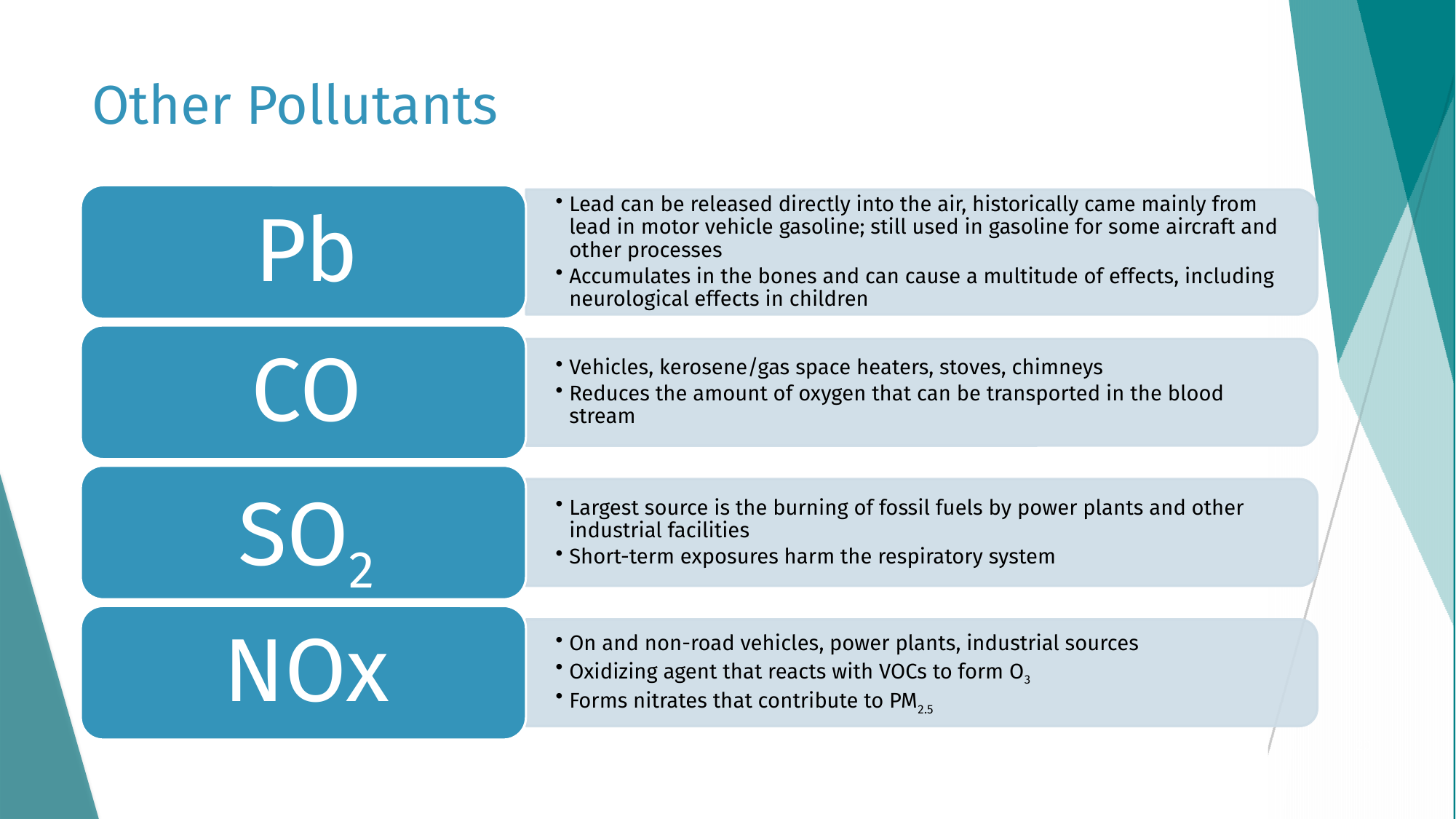

# Other Pollutants
Lead can be released directly into the air, historically came mainly from lead in motor vehicle gasoline; still used in gasoline for some aircraft and other processes
Accumulates in the bones and can cause a multitude of effects, including neurological effects in children
Pb
Vehicles, kerosene/gas space heaters, stoves, chimneys
Reduces the amount of oxygen that can be transported in the blood stream
CO
Largest source is the burning of fossil fuels by power plants and other industrial facilities
Short-term exposures harm the respiratory system
SO2
On and non-road vehicles, power plants, industrial sources
Oxidizing agent that reacts with VOCs to form O3
Forms nitrates that contribute to PM2.5
NOx
20